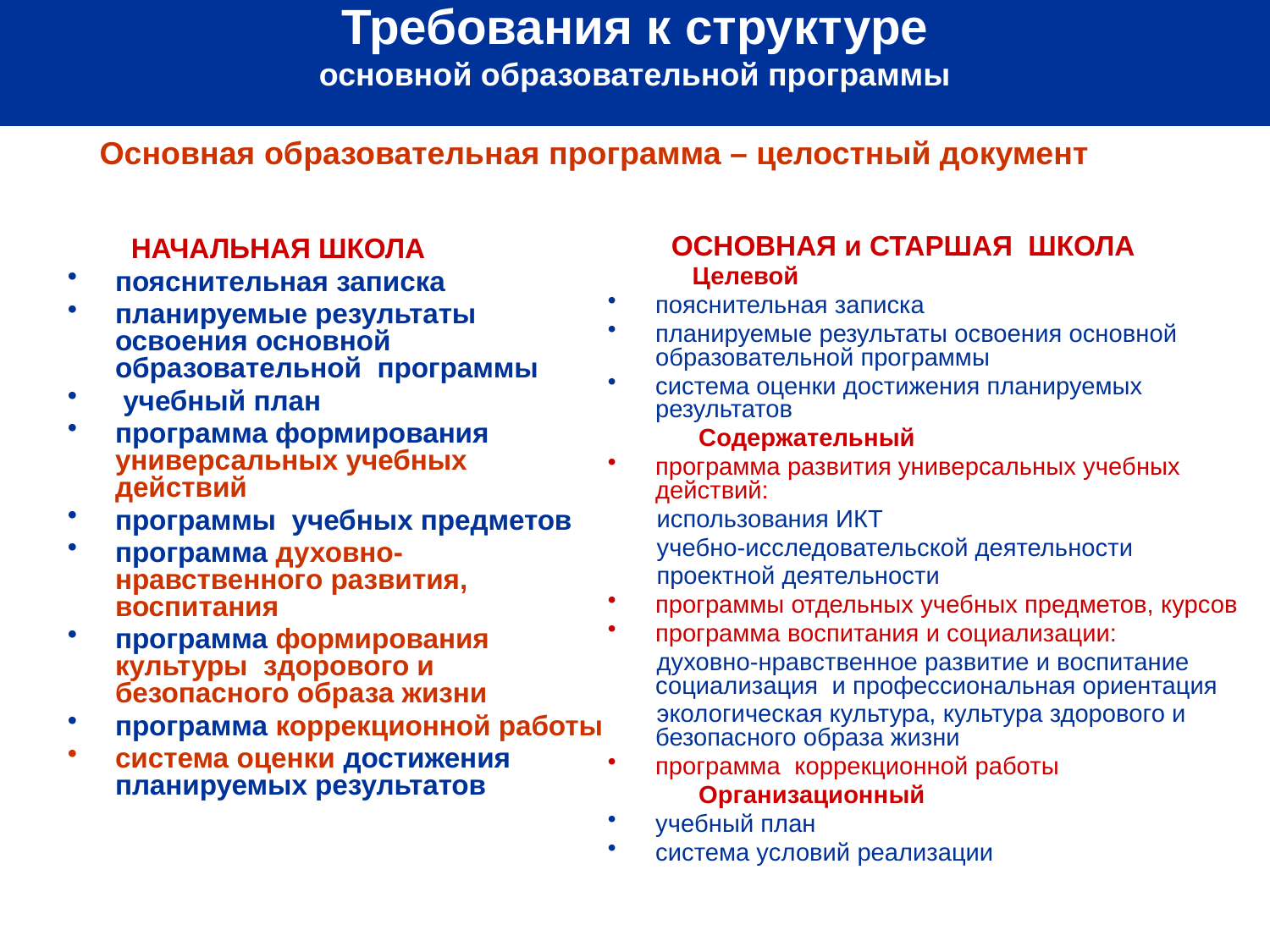

Требования к структуре
основной образовательной программы

# Основная образовательная программа – целостный документ

НАЧАЛЬНАЯ ШКОЛА
пояснительная записка
планируемые результаты освоения основной образовательной  программы
 учебный план
программа формирования универсальных учебных действий
программы  учебных предметов
программа духовно-нравственного развития, воспитания
программа формирования культуры  здорового и безопасного образа жизни
программа коррекционной работы
система оценки достижения планируемых результатов

ОСНОВНАЯ и СТАРШАЯ  ШКОЛА
   Целевой
пояснительная записка
планируемые результаты освоения основной образовательной программы
система оценки достижения планируемых результатов
             Содержательный
программа развития универсальных учебных действий:
       использования ИКТ
       учебно-исследовательской деятельности
       проектной деятельности
программы отдельных учебных предметов, курсов
программа воспитания и социализации:
       духовно-нравственное развитие и воспитание социализация  и профессиональная ориентация
       экологическая культура, культура здорового и безопасного образа жизни
программа  коррекционной работы
             Организационный
учебный план
система условий реализации